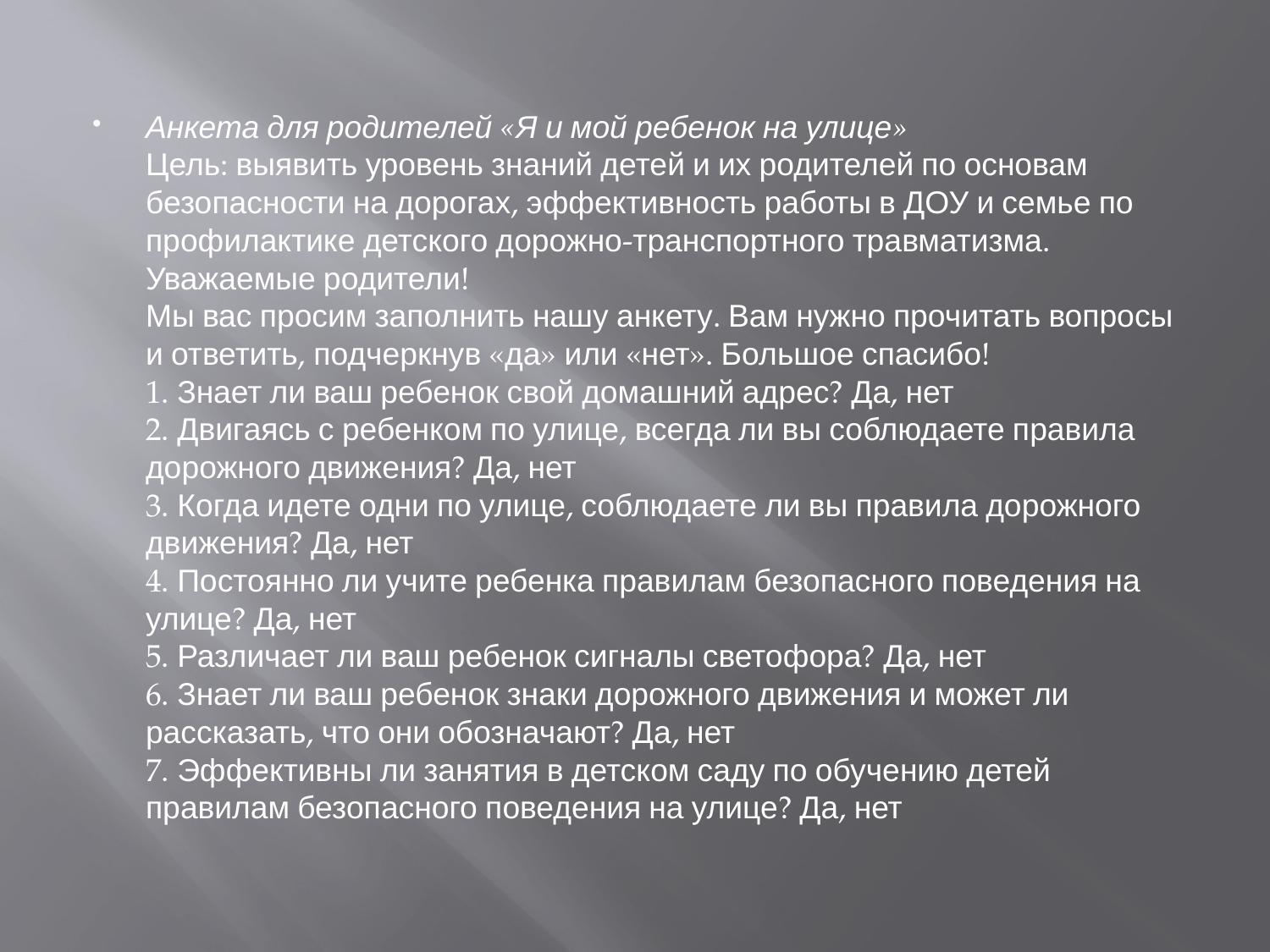

Анкета для родителей «Я и мой ребенок на улице» 
Цель: выявить уровень знаний детей и их родителей по основам безопасности на дорогах, эффективность работы в ДОУ и семье по профилактике детского дорожно-транспортного травматизма. 
Уважаемые родители! 
Мы вас просим заполнить нашу анкету. Вам нужно прочитать вопросы и ответить, подчеркнув «да» или «нет». Большое спасибо! 
1. Знает ли ваш ребенок свой домашний адрес? Да, нет 
2. Двигаясь с ребенком по улице, всегда ли вы соблюдаете правила дорожного движения? Да, нет 
3. Когда идете одни по улице, соблюдаете ли вы правила дорожного движения? Да, нет 
4. Постоянно ли учите ребенка правилам безопасного поведения на улице? Да, нет 
5. Различает ли ваш ребенок сигналы светофора? Да, нет 
6. Знает ли ваш ребенок знаки дорожного движения и может ли рассказать, что они обозначают? Да, нет 
7. Эффективны ли занятия в детском саду по обучению детей правилам безопасного поведения на улице? Да, нет